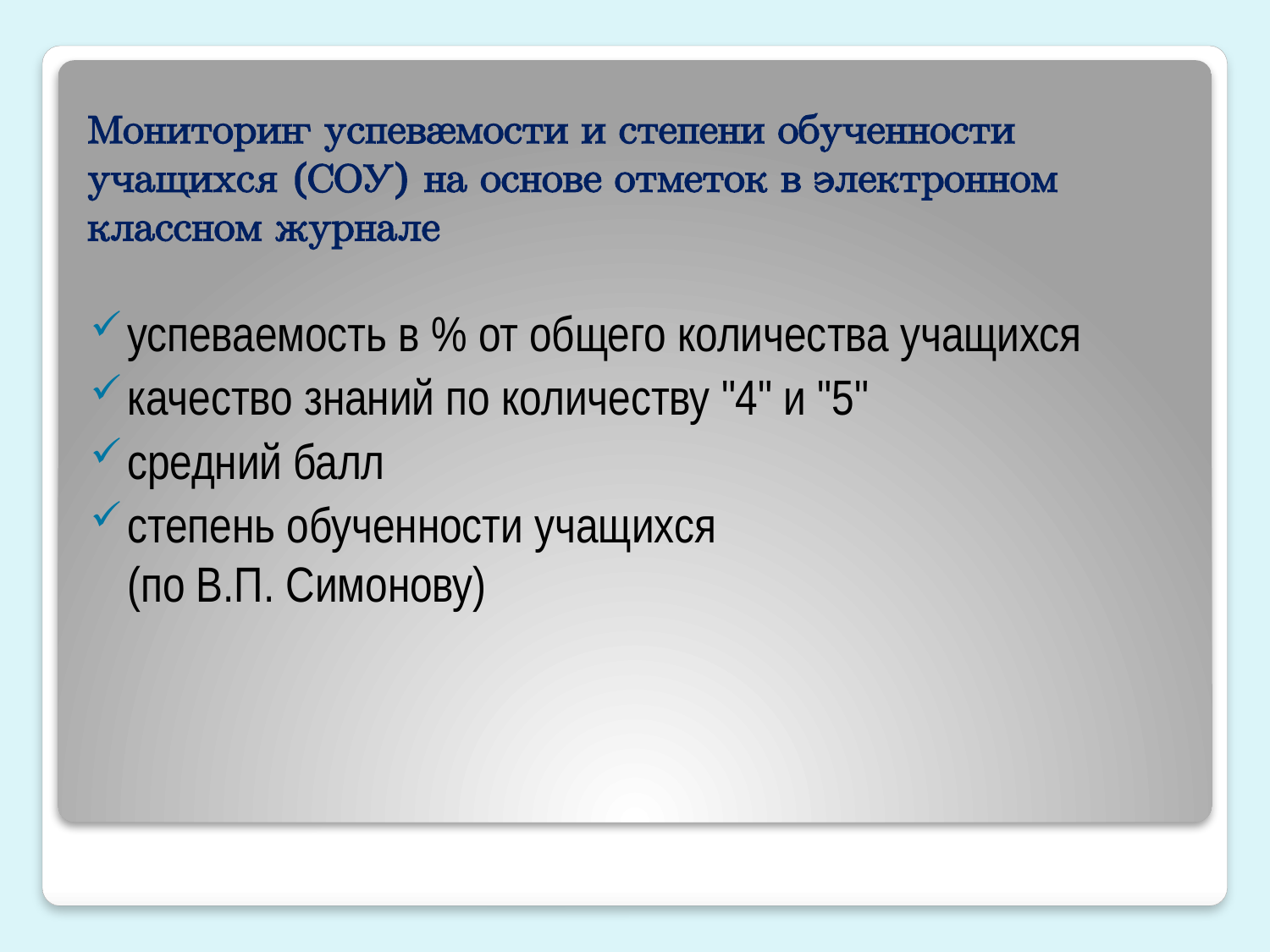

# Мониторинг успеваемости и степени обученности учащихся (СОУ) на основе отметок в электронном классном журнале

успеваемость в % от общего количества учащихся
качество знаний по количеству "4" и "5"
средний балл
степень обученности учащихся
(по В.П. Симонову)